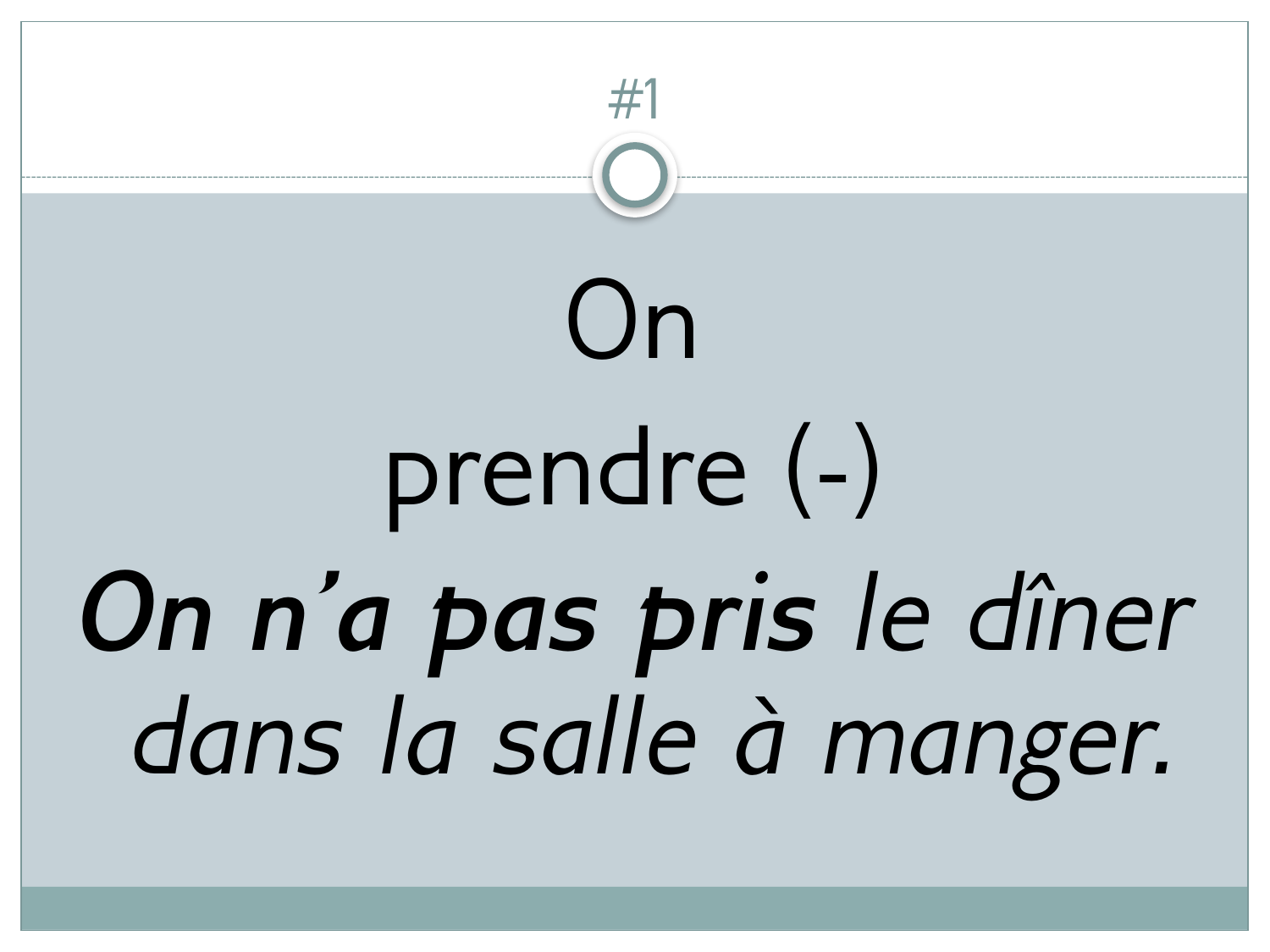

# #1
On
prendre (-)
On n’a pas pris le dîner dans la salle à manger.